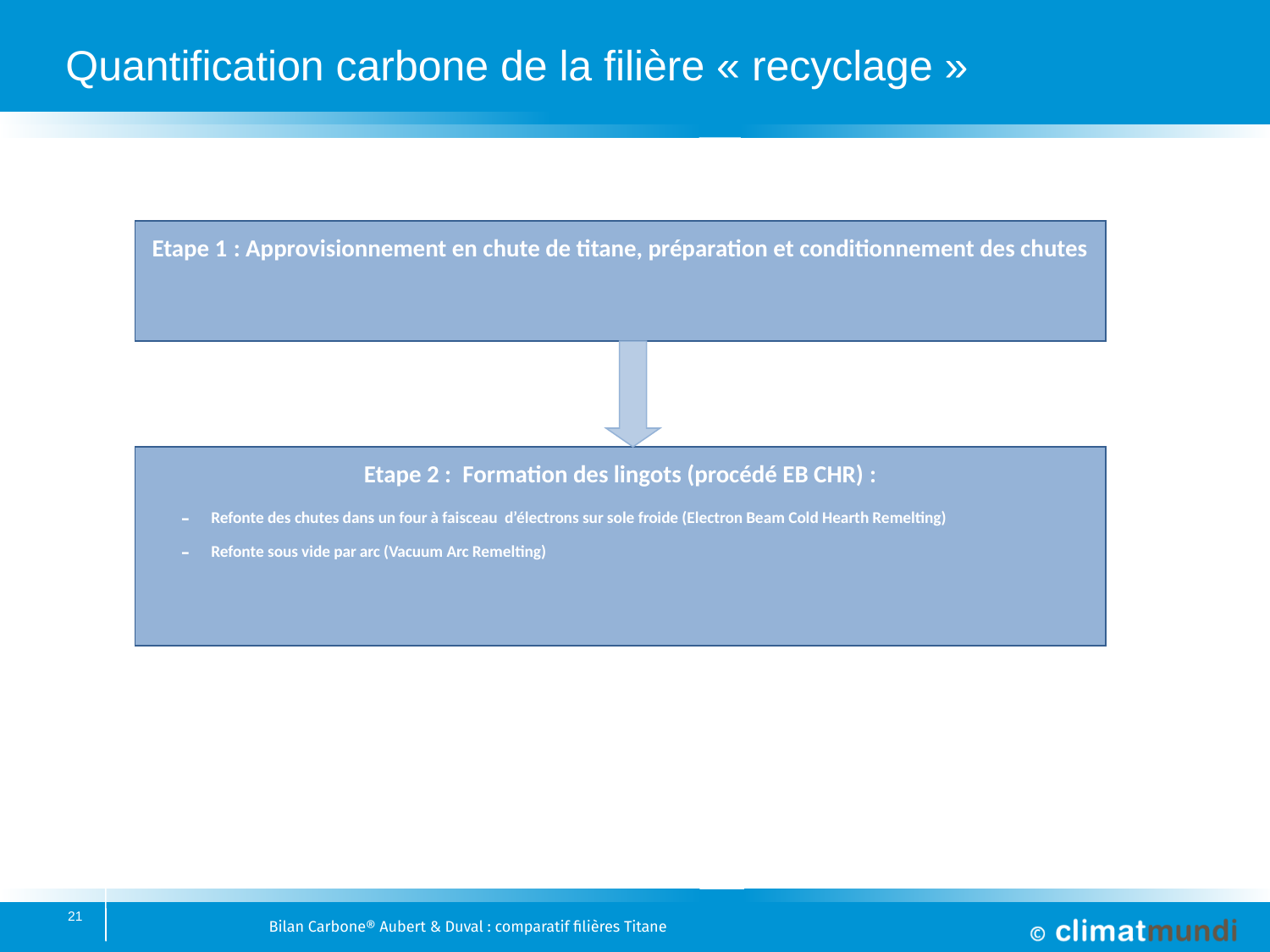

# Quantification carbone de la filière « recyclage »
Etape 1 : Approvisionnement en chute de titane, préparation et conditionnement des chutes

Etape 2 :  Formation des lingots (procédé EB CHR) :
Refonte des chutes dans un four à faisceau  d’électrons sur sole froide (Electron Beam Cold Hearth Remelting)
Refonte sous vide par arc (Vacuum Arc Remelting)